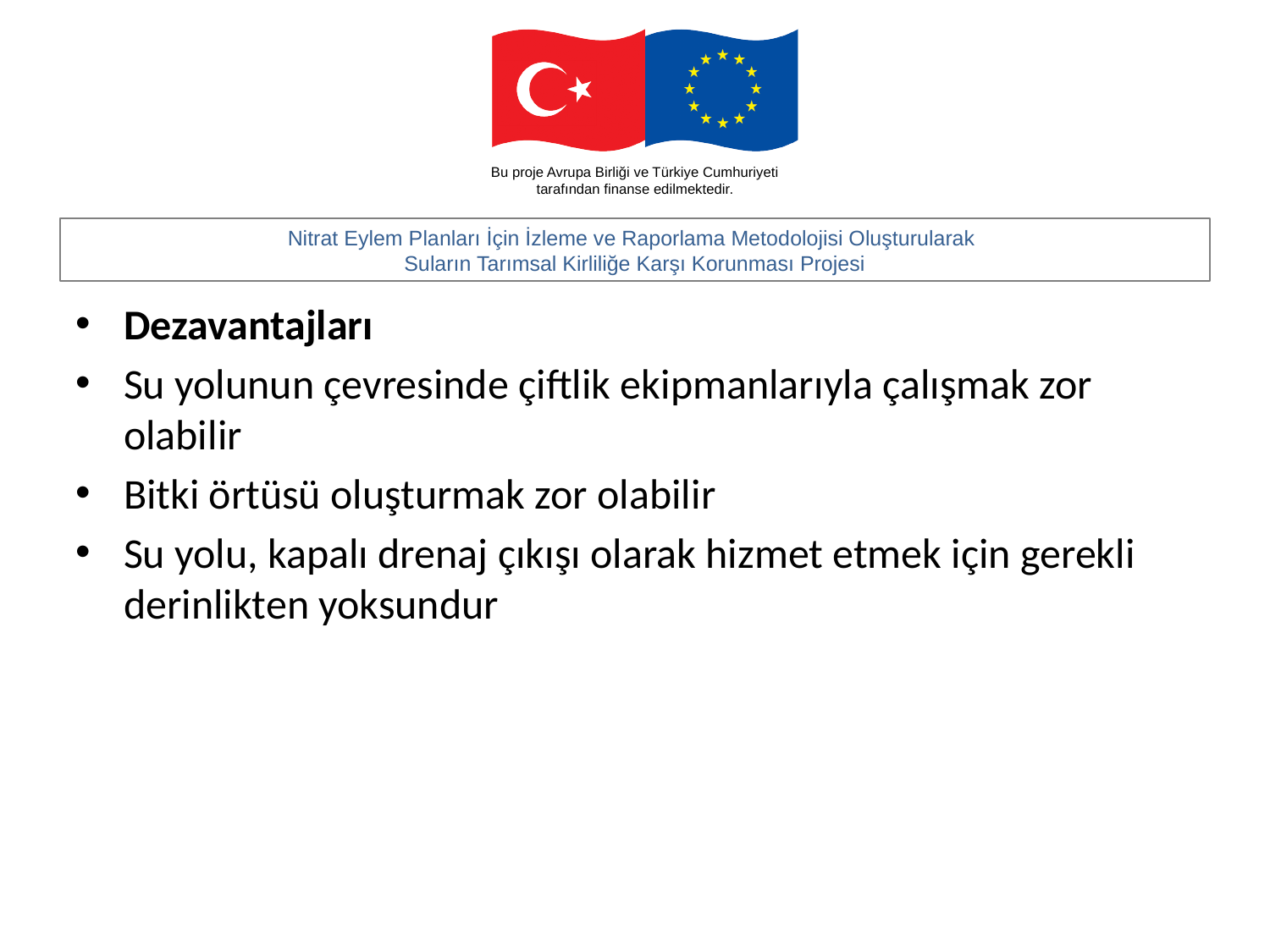

#
Dezavantajları
Su yolunun çevresinde çiftlik ekipmanlarıyla çalışmak zor olabilir
Bitki örtüsü oluşturmak zor olabilir
Su yolu, kapalı drenaj çıkışı olarak hizmet etmek için gerekli derinlikten yoksundur